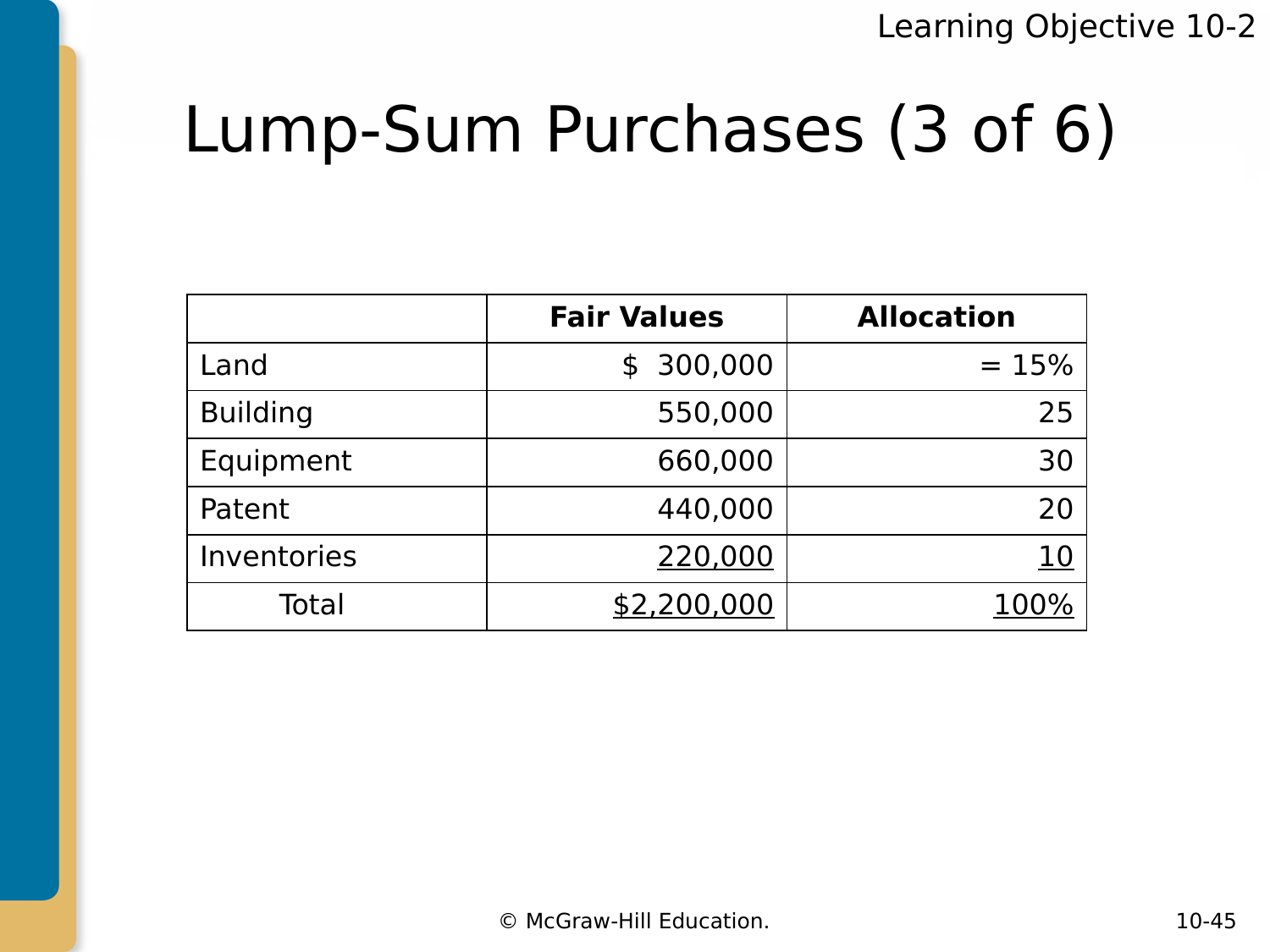

Learning Objective 10-2
# Lump-Sum Purchases (3 of 6)
|  | Fair Values | Allocation |
| --- | --- | --- |
| Land | $ 300,000 | = 15% |
| Building | 550,000 | 25 |
| Equipment | 660,000 | 30 |
| Patent | 440,000 | 20 |
| Inventories | 220,000 | 10 |
| Total | $2,200,000 | 100% |